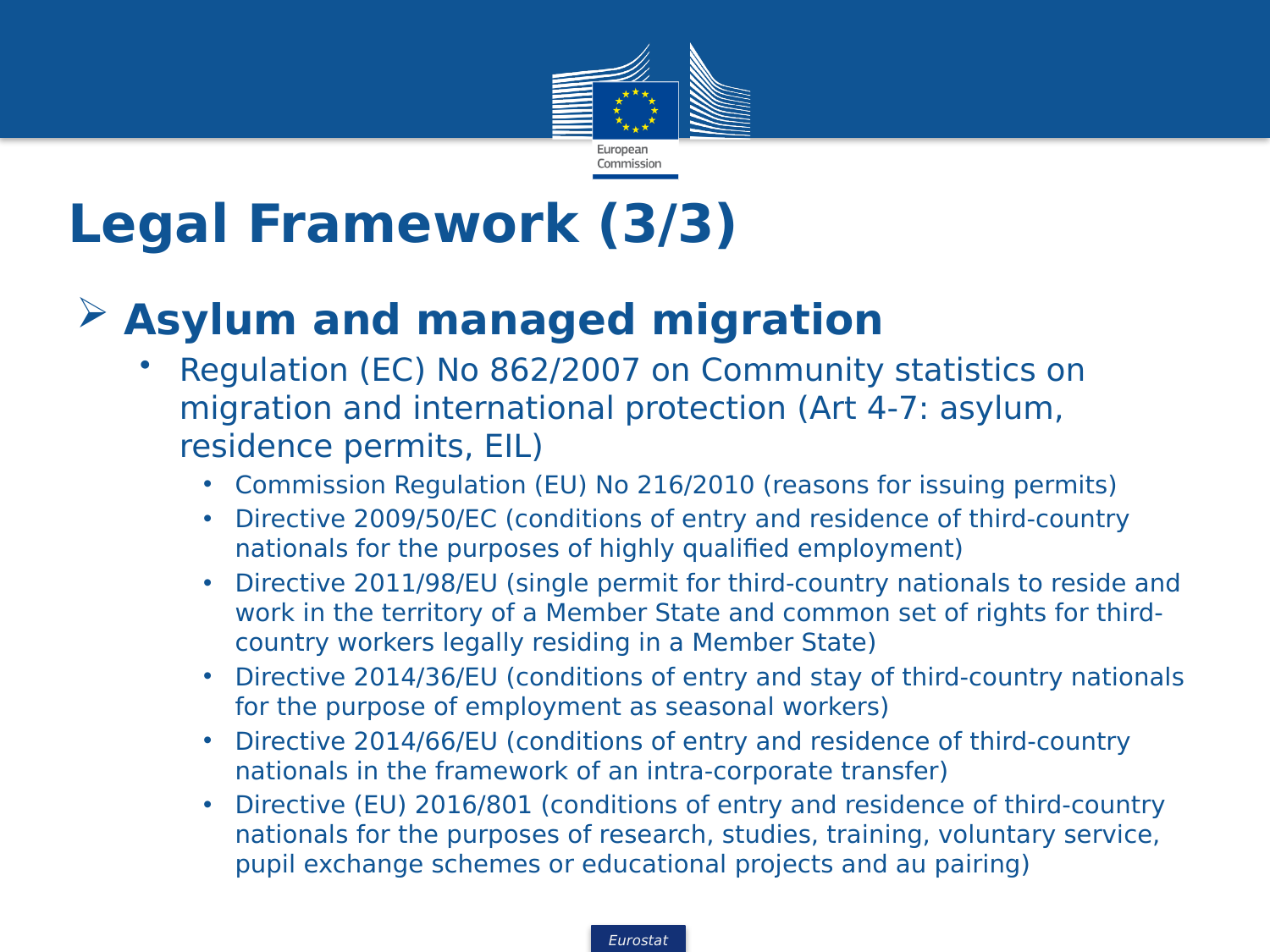

# Legal Framework (3/3)
Asylum and managed migration
Regulation (EC) No 862/2007 on Community statistics on migration and international protection (Art 4-7: asylum, residence permits, EIL)
Commission Regulation (EU) No 216/2010 (reasons for issuing permits)
Directive 2009/50/EC (conditions of entry and residence of third-country nationals for the purposes of highly qualified employment)
Directive 2011/98/EU (single permit for third-country nationals to reside and work in the territory of a Member State and common set of rights for third-country workers legally residing in a Member State)
Directive 2014/36/EU (conditions of entry and stay of third-country nationals for the purpose of employment as seasonal workers)
Directive 2014/66/EU (conditions of entry and residence of third-country nationals in the framework of an intra-corporate transfer)
Directive (EU) 2016/801 (conditions of entry and residence of third-country nationals for the purposes of research, studies, training, voluntary service, pupil exchange schemes or educational projects and au pairing)